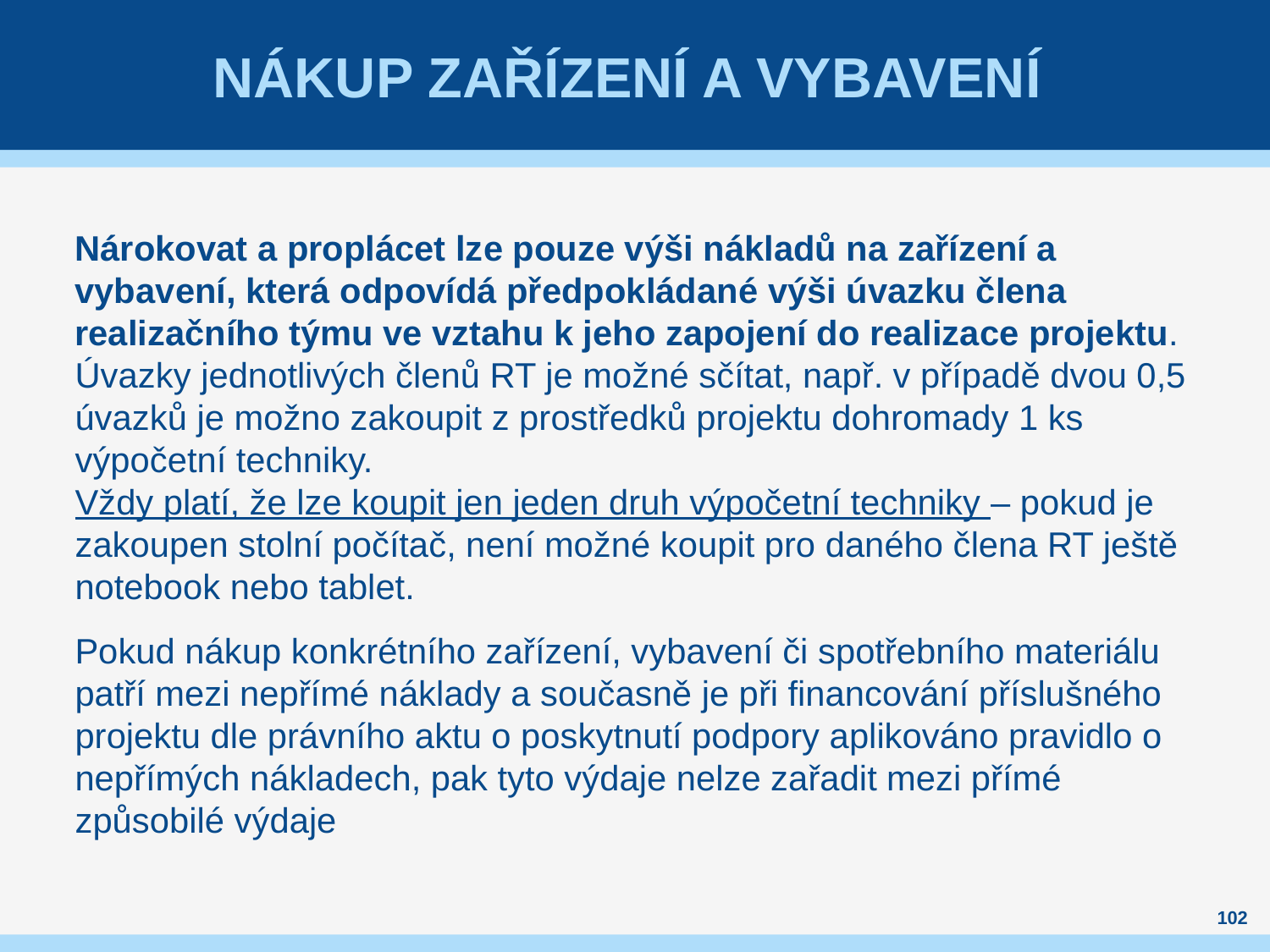

# Nákup zařízení a vybavení
Nárokovat a proplácet lze pouze výši nákladů na zařízení a vybavení, která odpovídá předpokládané výši úvazku člena realizačního týmu ve vztahu k jeho zapojení do realizace projektu. Úvazky jednotlivých členů RT je možné sčítat, např. v případě dvou 0,5 úvazků je možno zakoupit z prostředků projektu dohromady 1 ks výpočetní techniky.
Vždy platí, že lze koupit jen jeden druh výpočetní techniky – pokud je zakoupen stolní počítač, není možné koupit pro daného člena RT ještě notebook nebo tablet.
Pokud nákup konkrétního zařízení, vybavení či spotřebního materiálu patří mezi nepřímé náklady a současně je při financování příslušného projektu dle právního aktu o poskytnutí podpory aplikováno pravidlo o nepřímých nákladech, pak tyto výdaje nelze zařadit mezi přímé způsobilé výdaje
102